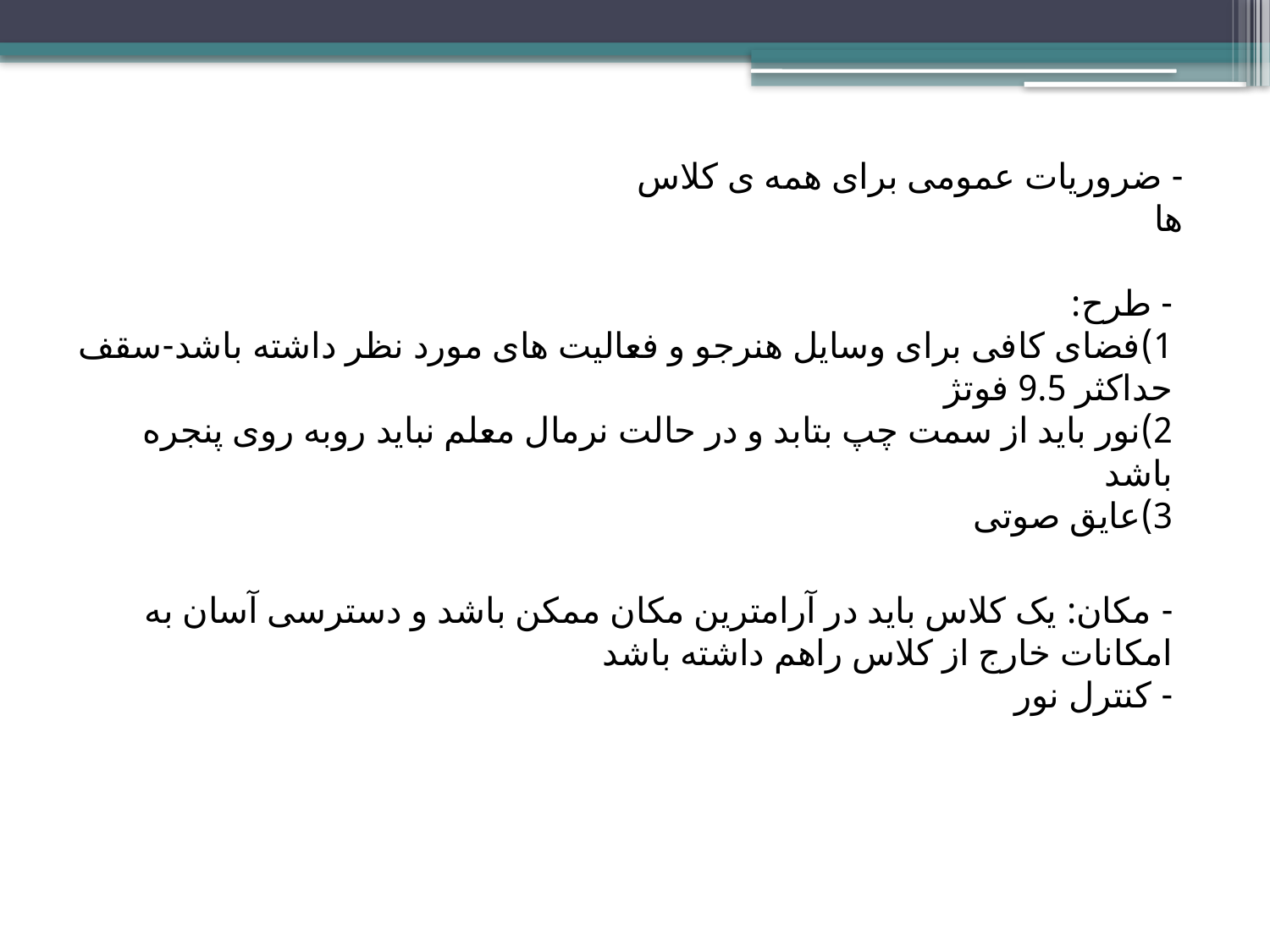

- ضروریات عمومی برای همه ی کلاس ها
- طرح:
1)فضای کافی برای وسایل هنرجو و فعالیت های مورد نظر داشته باشد-سقف حداکثر 9.5 فوتژ
2)نور باید از سمت چپ بتابد و در حالت نرمال معلم نباید روبه روی پنجره باشد
3)عایق صوتی
- مکان: یک کلاس باید در آرامترین مکان ممکن باشد و دسترسی آسان به امکانات خارج از کلاس راهم داشته باشد
- کنترل نور